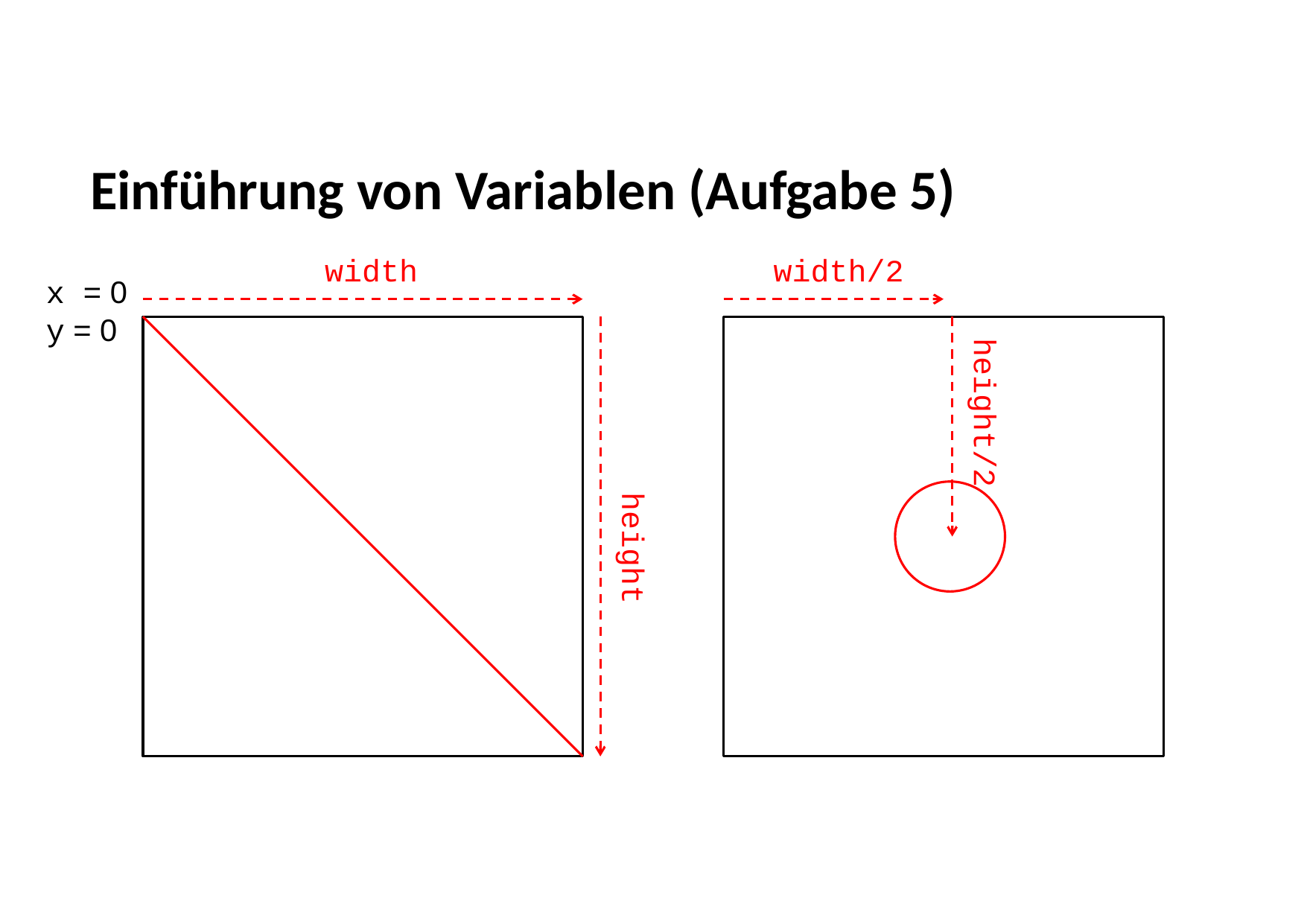

Einführung von Variablen (Aufgabe 5)

width

height
width/2

height/2

x = 0
y = 0